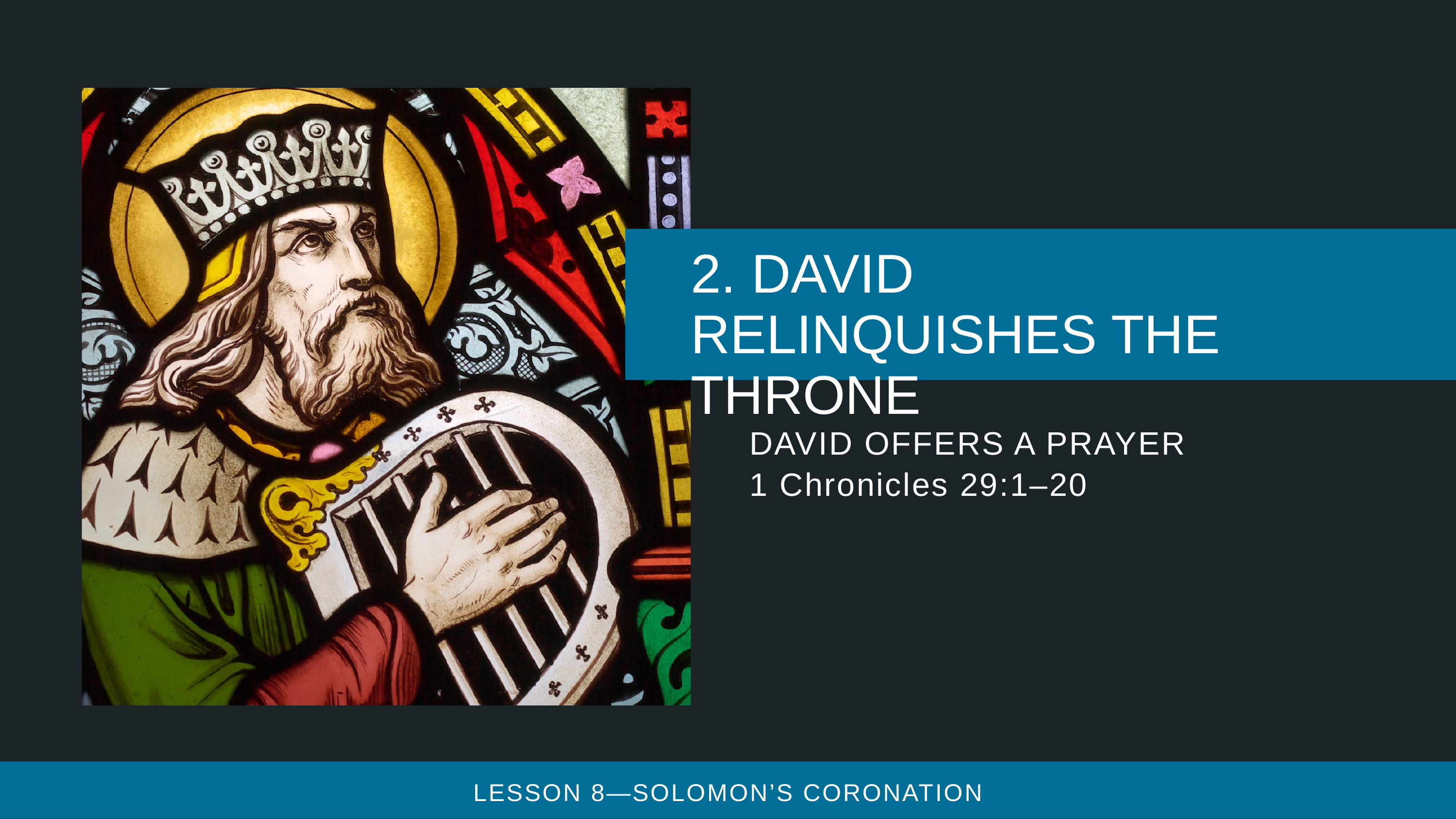

DAVID OFFERS A PRAYER
1 Chronicles 29:1–20